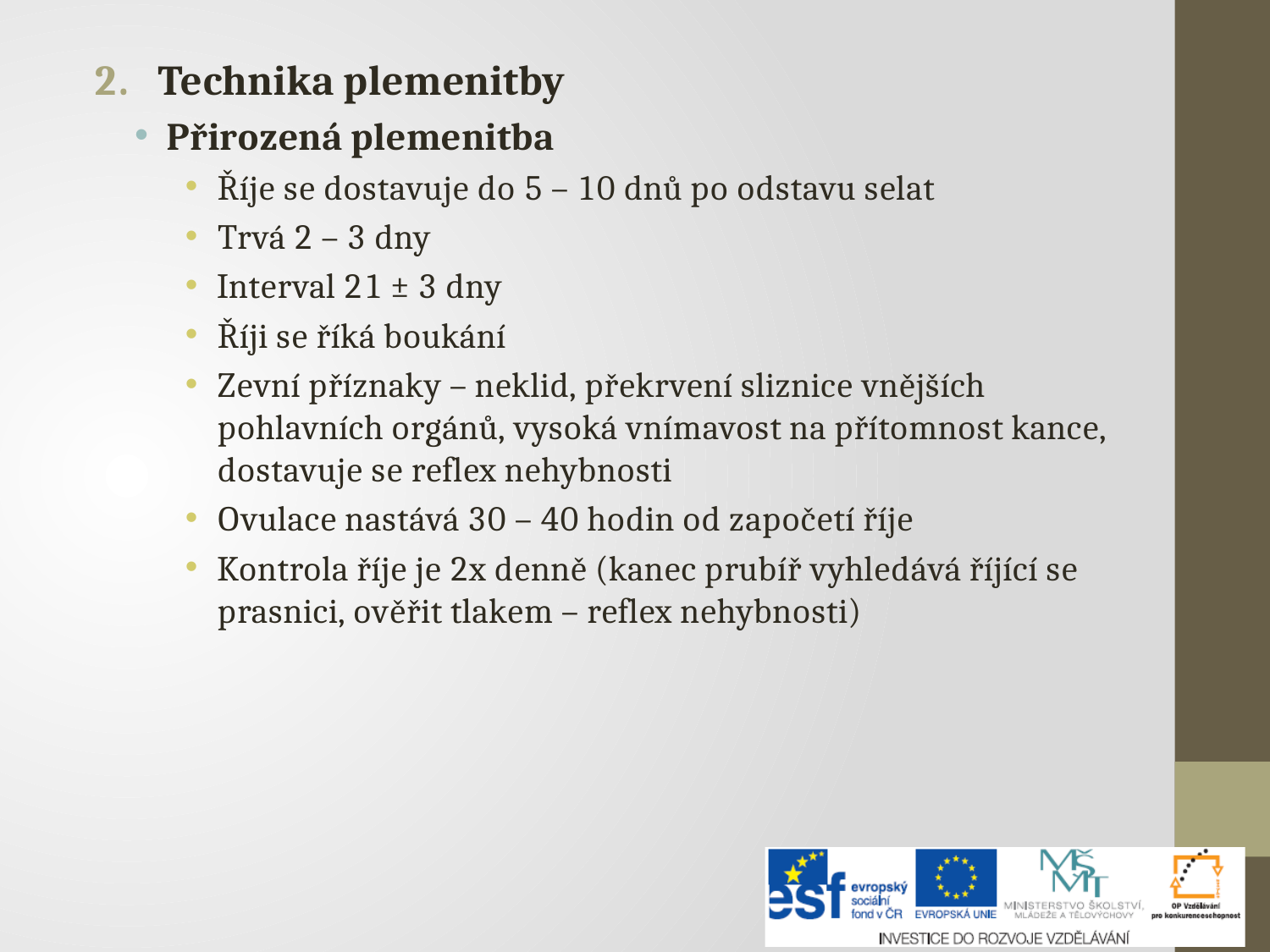

Technika plemenitby
Přirozená plemenitba
Říje se dostavuje do 5 – 10 dnů po odstavu selat
Trvá 2 – 3 dny
Interval 21 ± 3 dny
Říji se říká boukání
Zevní příznaky – neklid, překrvení sliznice vnějších pohlavních orgánů, vysoká vnímavost na přítomnost kance, dostavuje se reflex nehybnosti
Ovulace nastává 30 – 40 hodin od započetí říje
Kontrola říje je 2x denně (kanec prubíř vyhledává říjící se prasnici, ověřit tlakem – reflex nehybnosti)